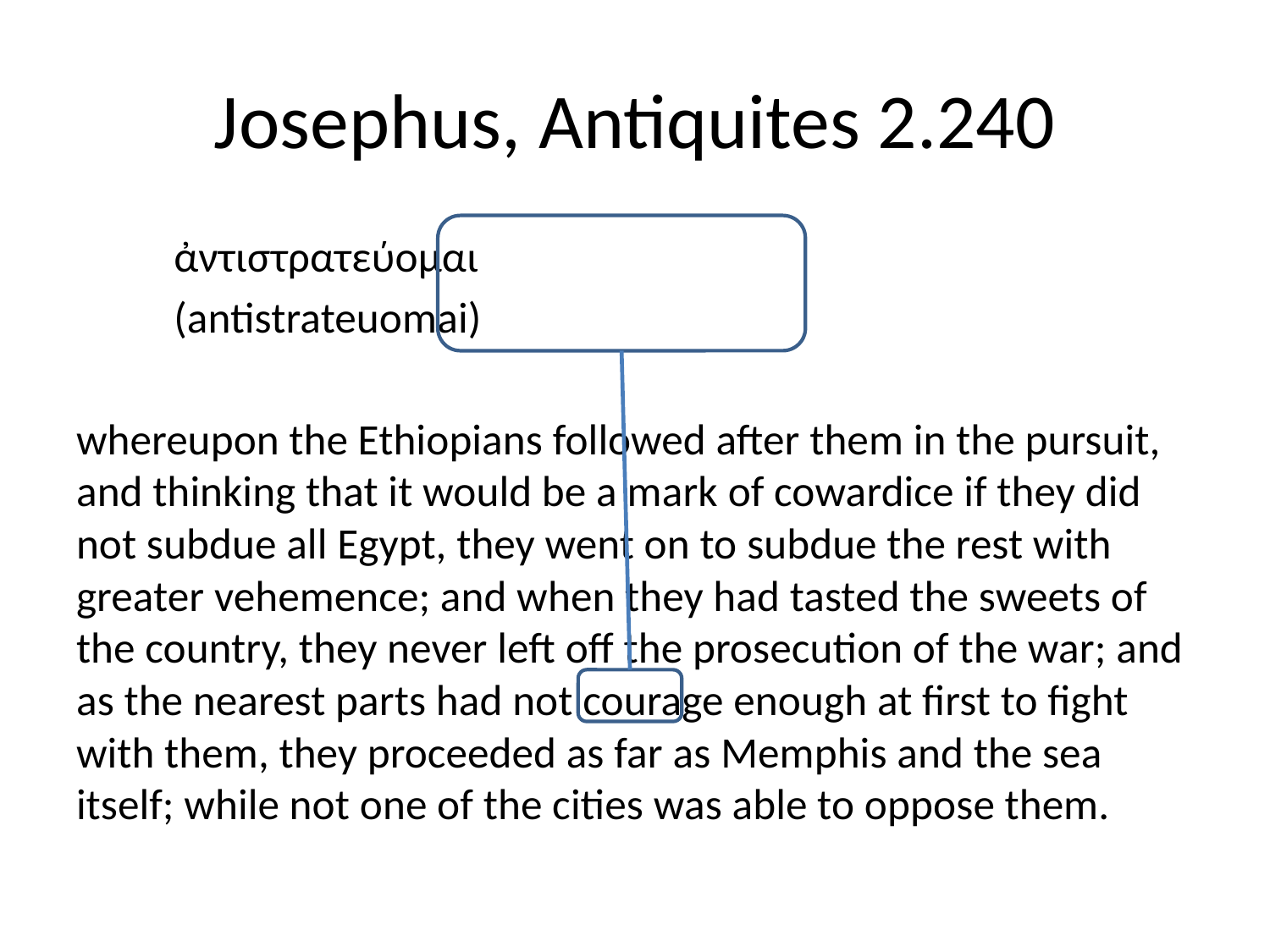

# Josephus, Antiquites 2.240

			ἀντιστρατεύομαι
			(antistrateuomai)

whereupon the Ethiopians followed after them in the pursuit, and thinking that it would be a mark of cowardice if they did not subdue all Egypt, they went on to subdue the rest with greater vehemence; and when they had tasted the sweets of the country, they never left off the prosecution of the war; and as the nearest parts had not courage enough at first to fight with them, they proceeded as far as Memphis and the sea itself; while not one of the cities was able to oppose them.